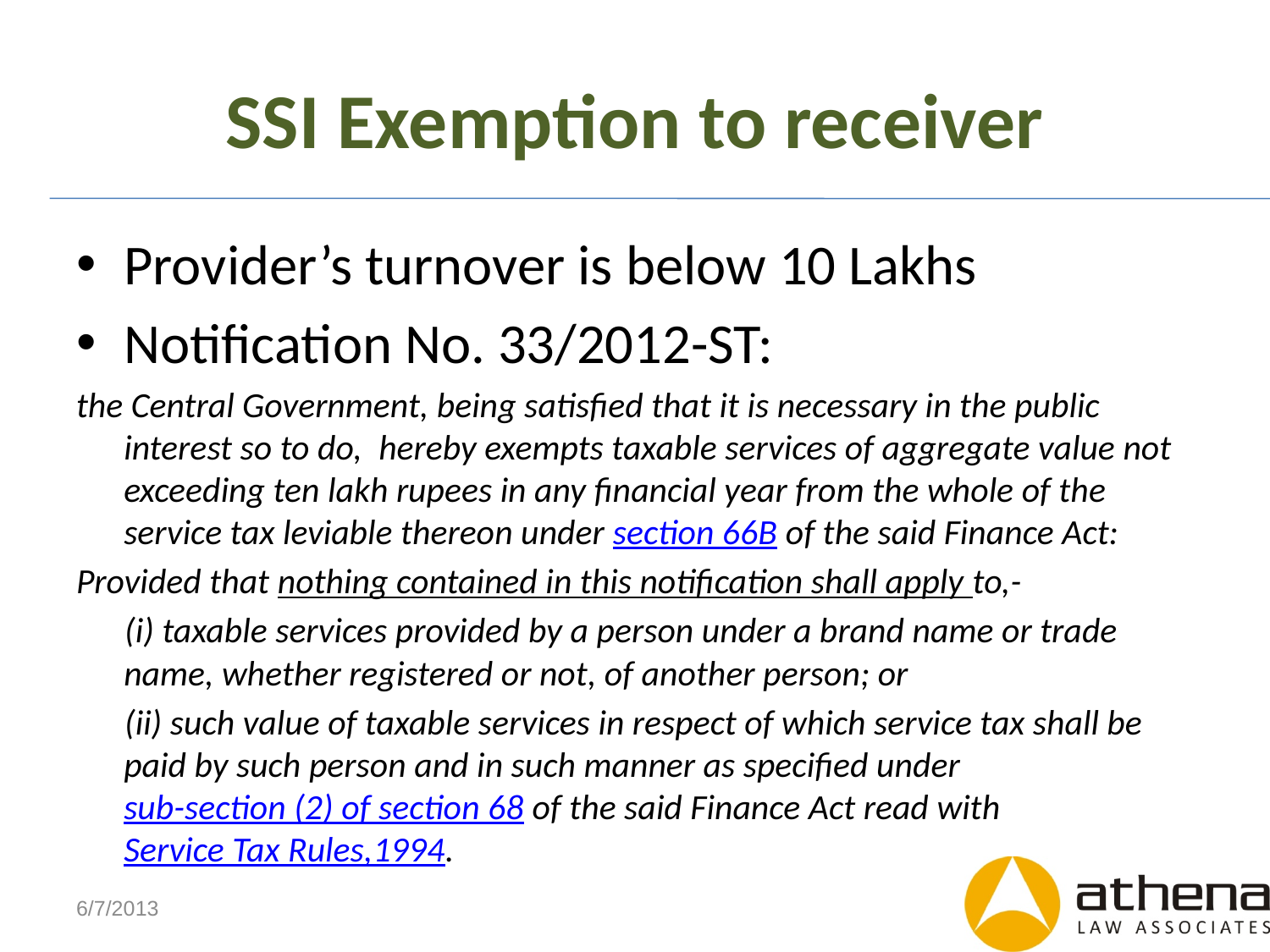

# SSI Exemption to receiver
Provider’s turnover is below 10 Lakhs
Notification No. 33/2012-ST:
the Central Government, being satisfied that it is necessary in the public interest so to do,  hereby exempts taxable services of aggregate value not exceeding ten lakh rupees in any financial year from the whole of the service tax leviable thereon under section 66B of the said Finance Act:
Provided that nothing contained in this notification shall apply to,-
      (i) taxable services provided by a person under a brand name or trade name, whether registered or not, of another person; or
      (ii) such value of taxable services in respect of which service tax shall be paid by such person and in such manner as specified under sub-section (2) of section 68 of the said Finance Act read with Service Tax Rules,1994.

6/7/2013